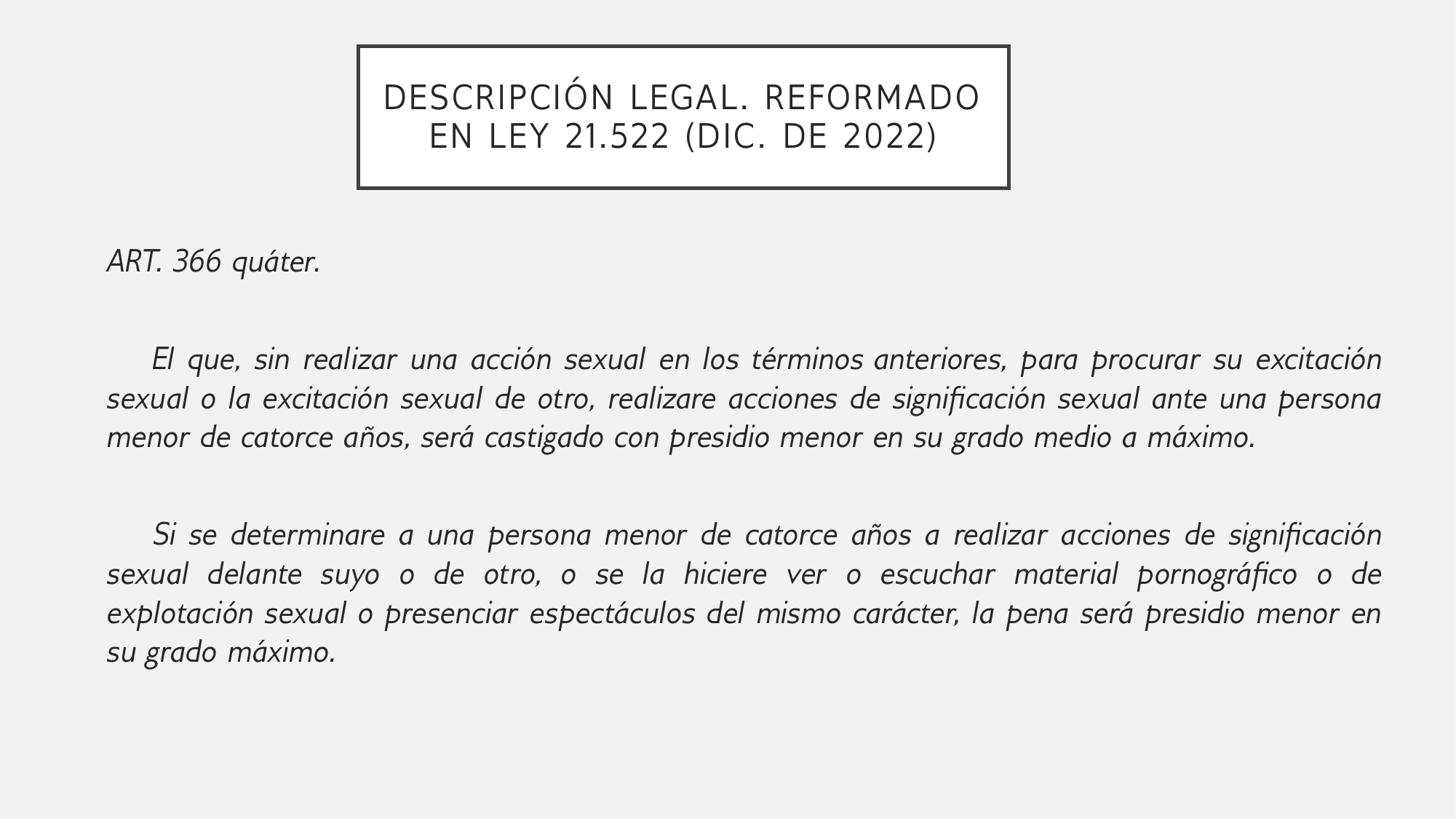

# Descripción legal. REFORMADO EN LEY 21.522 (DIC. DE 2022)
ART. 366 quáter.

    El que, sin realizar una acción sexual en los términos anteriores, para procurar su excitación sexual o la excitación sexual de otro, realizare acciones de significación sexual ante una persona menor de catorce años, será castigado con presidio menor en su grado medio a máximo.

    Si se determinare a una persona menor de catorce años a realizar acciones de significación sexual delante suyo o de otro, o se la hiciere ver o escuchar material pornográfico o de explotación sexual o presenciar espectáculos del mismo carácter, la pena será presidio menor en su grado máximo.